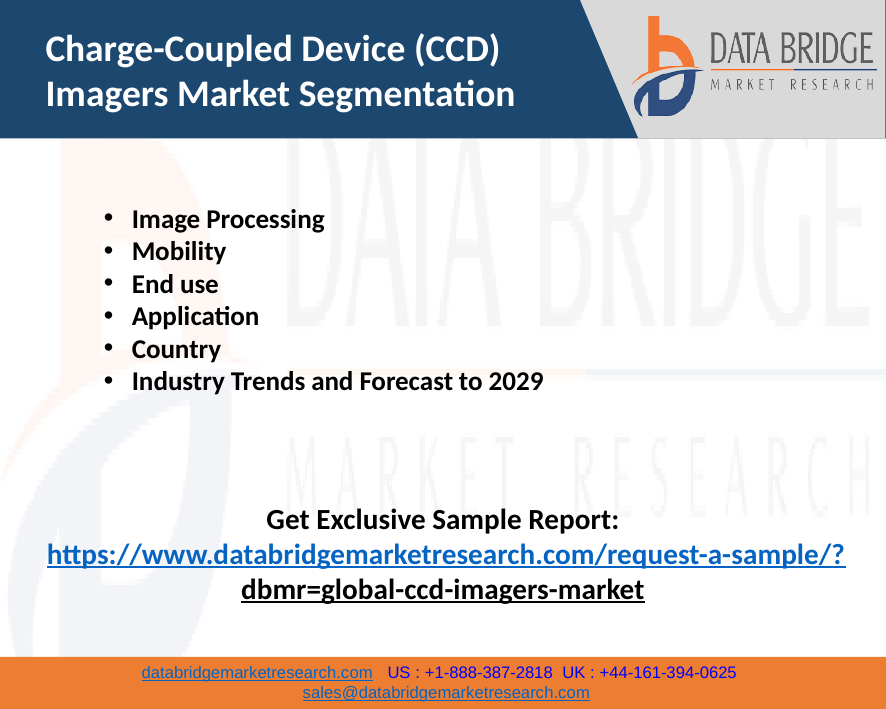

Charge-Coupled Device (CCD) Imagers Market Segmentation

Image Processing
Mobility
End use
Application
Country
Industry Trends and Forecast to 2029

Get Exclusive Sample Report: https://www.databridgemarketresearch.com/request-a-sample/?dbmr=global-ccd-imagers-market
6